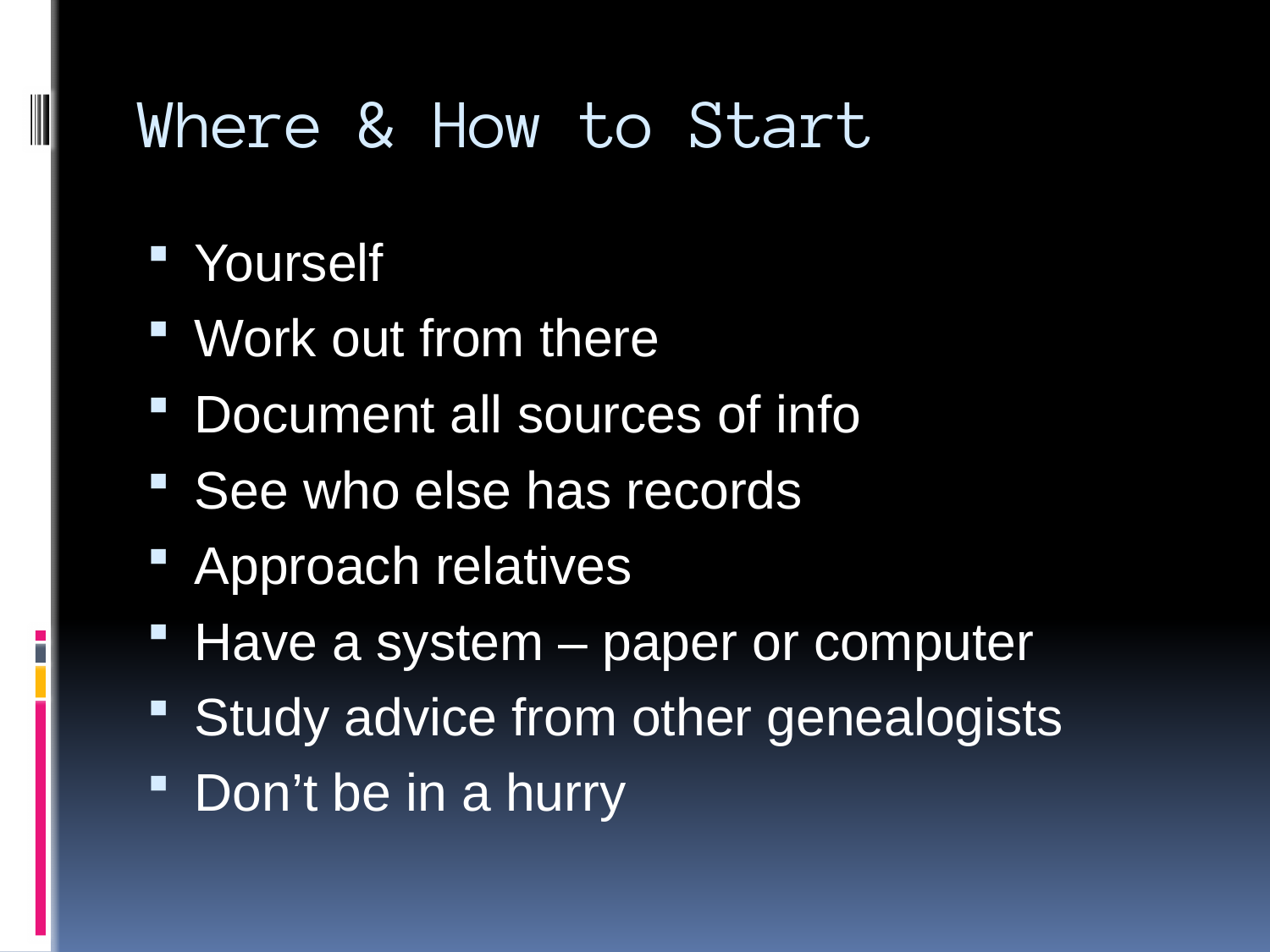

# Where & How to Start
Yourself
Work out from there
Document all sources of info
See who else has records
Approach relatives
Have a system – paper or computer
Study advice from other genealogists
Don’t be in a hurry